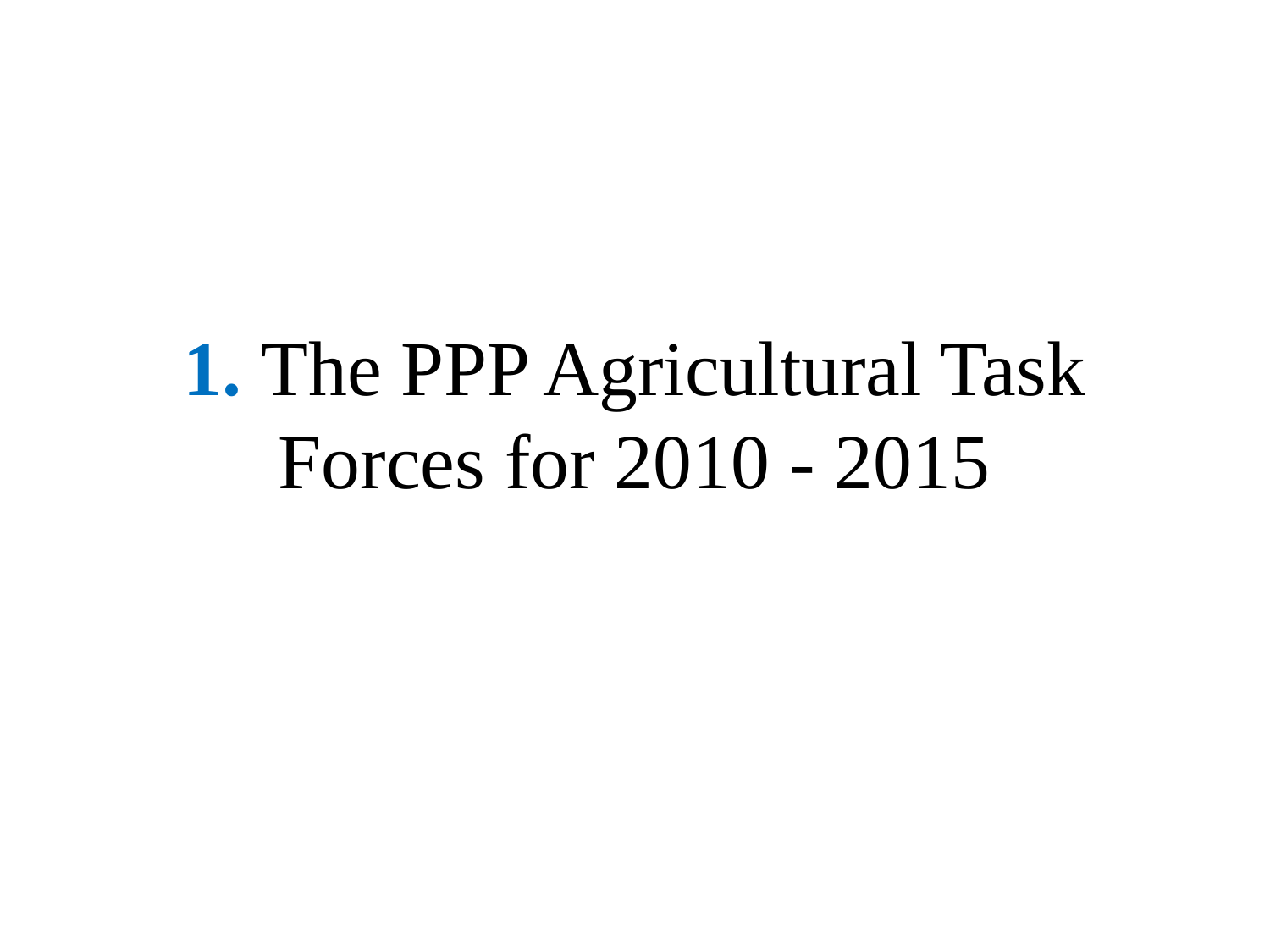

# 1. The PPP Agricultural Task Forces for 2010 - 2015